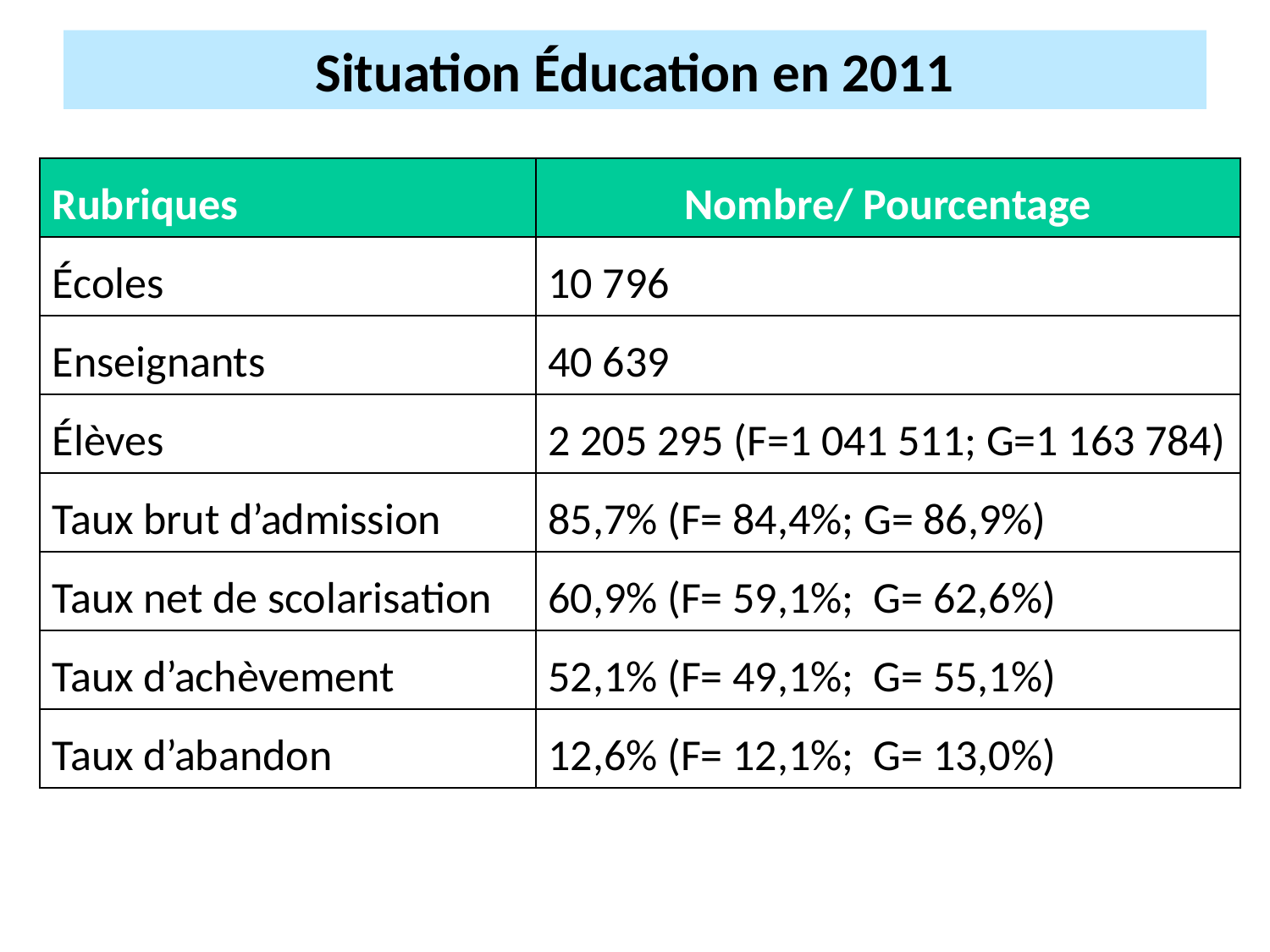

# Situation Éducation en 2011
| Rubriques | Nombre/ Pourcentage |
| --- | --- |
| Écoles | 10 796 |
| Enseignants | 40 639 |
| Élèves | 2 205 295 (F=1 041 511; G=1 163 784) |
| Taux brut d’admission | 85,7% (F= 84,4%; G= 86,9%) |
| Taux net de scolarisation | 60,9% (F= 59,1%; G= 62,6%) |
| Taux d’achèvement | 52,1% (F= 49,1%; G= 55,1%) |
| Taux d’abandon | 12,6% (F= 12,1%; G= 13,0%) |